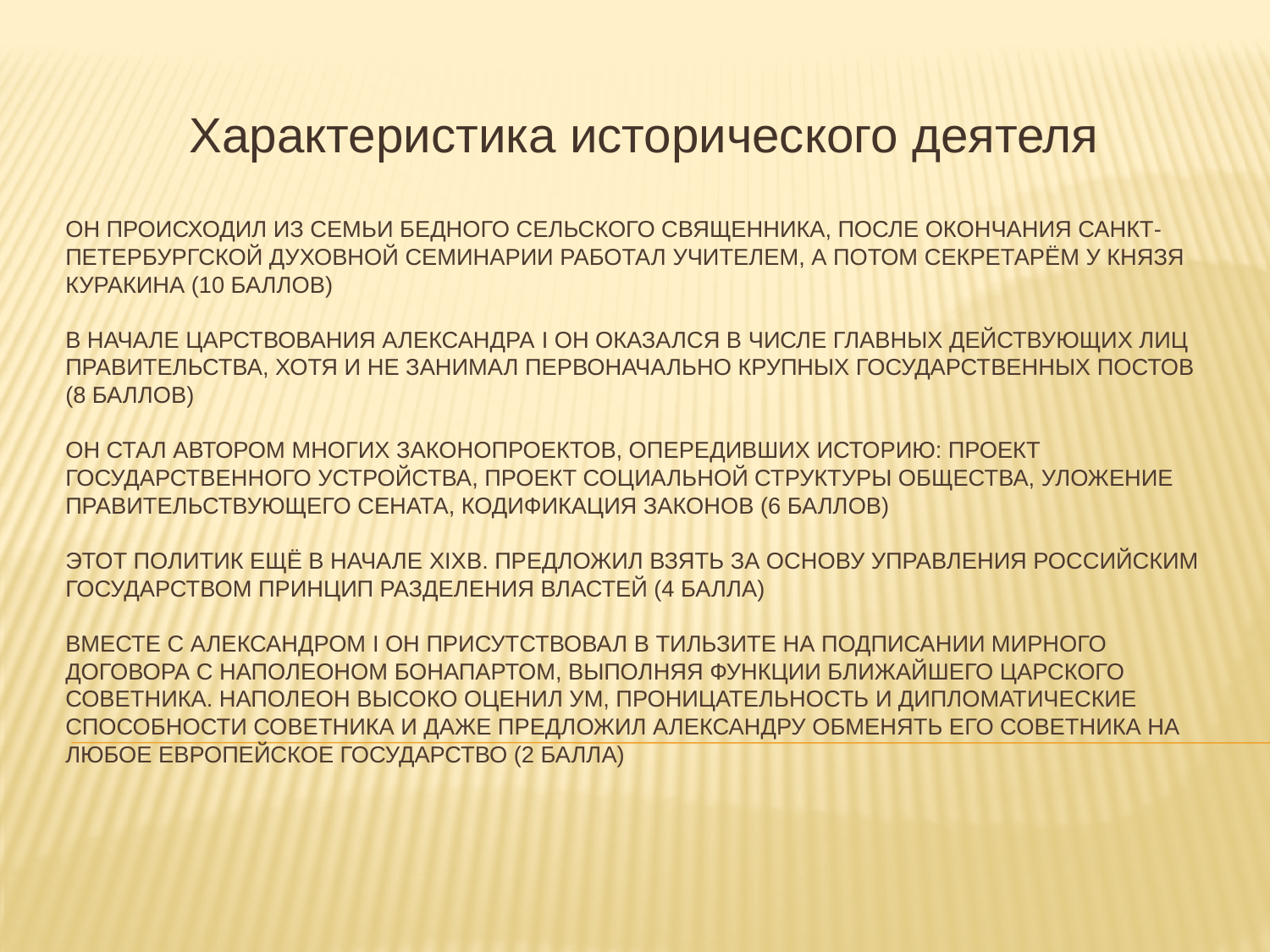

Характеристика исторического деятеля
# Он происходил из семьи бедного сельского священника, после окончания Санкт-Петербургской духовной семинарии работал учителем, а потом секретарём у князя Куракина (10 баллов) В начале царствования Александра I он оказался в числе главных действующих лиц правительства, хотя и не занимал первоначально крупных государственных постов (8 баллов) Он стал автором многих законопроектов, опередивших историю: проект государственного устройства, проект социальной структуры общества, уложение правительствующего Сената, кодификация законов (6 баллов) Этот политик ещё в начале XIXв. предложил взять за основу управления Российским государством принцип разделения властей (4 балла) Вместе с Александром I он присутствовал в Тильзите на подписании мирного договора с Наполеоном Бонапартом, выполняя функции ближайшего царского советника. Наполеон высоко оценил ум, проницательность и дипломатические способности советника и даже предложил Александру обменять его советника на любое европейское государство (2 балла)